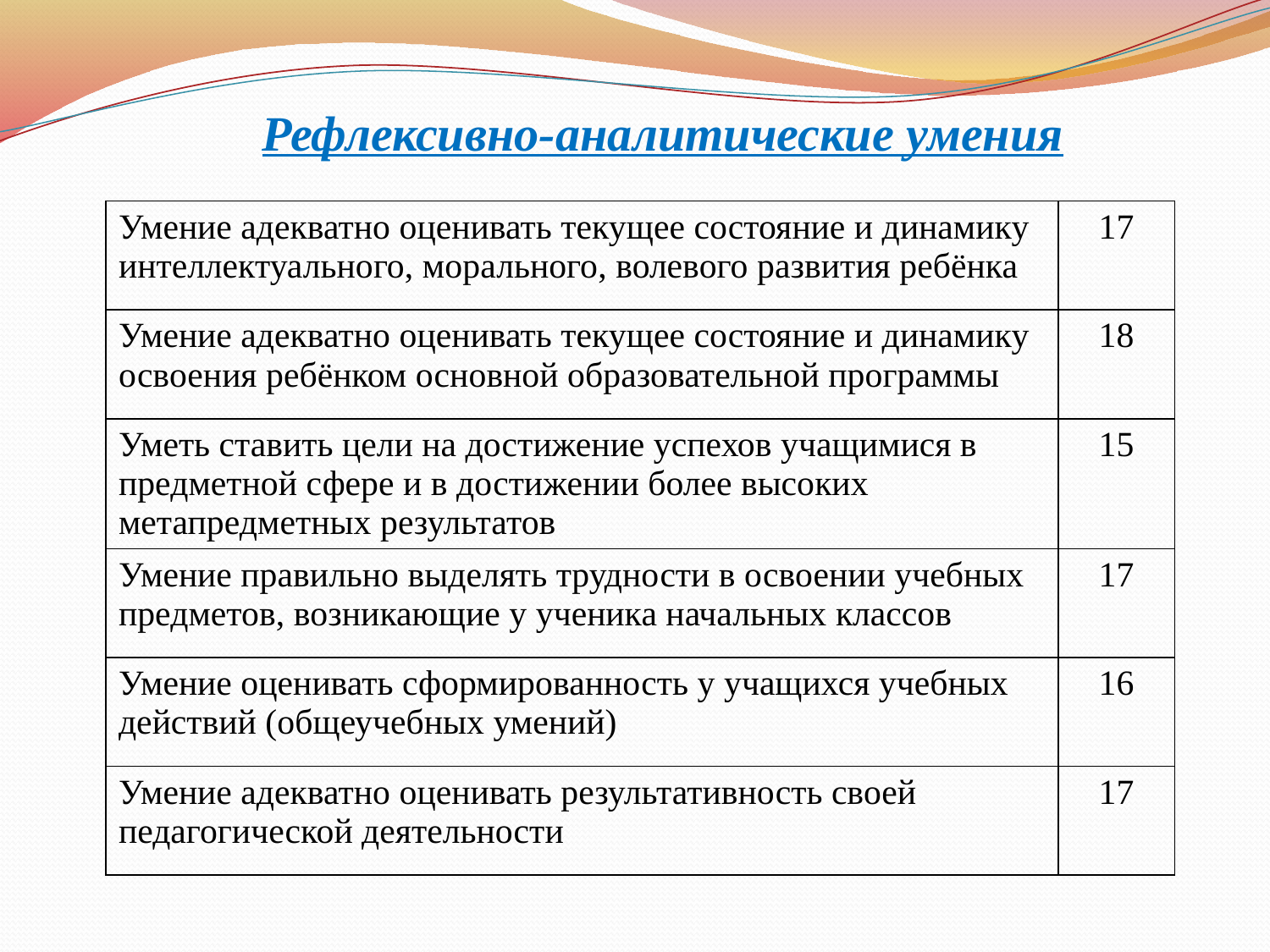

Рефлексивно-аналитические умения
| Умение адекватно оценивать текущее состояние и динамику интеллектуального, морального, волевого развития ребёнка | 17 |
| --- | --- |
| Умение адекватно оценивать текущее состояние и динамику освоения ребёнком основной образовательной программы | 18 |
| Уметь ставить цели на достижение успехов учащимися в предметной сфере и в достижении более высоких метапредметных результатов | 15 |
| Умение правильно выделять трудности в освоении учебных предметов, возникающие у ученика начальных классов | 17 |
| Умение оценивать сформированность у учащихся учебных действий (общеучебных умений) | 16 |
| Умение адекватно оценивать результативность своей педагогической деятельности | 17 |